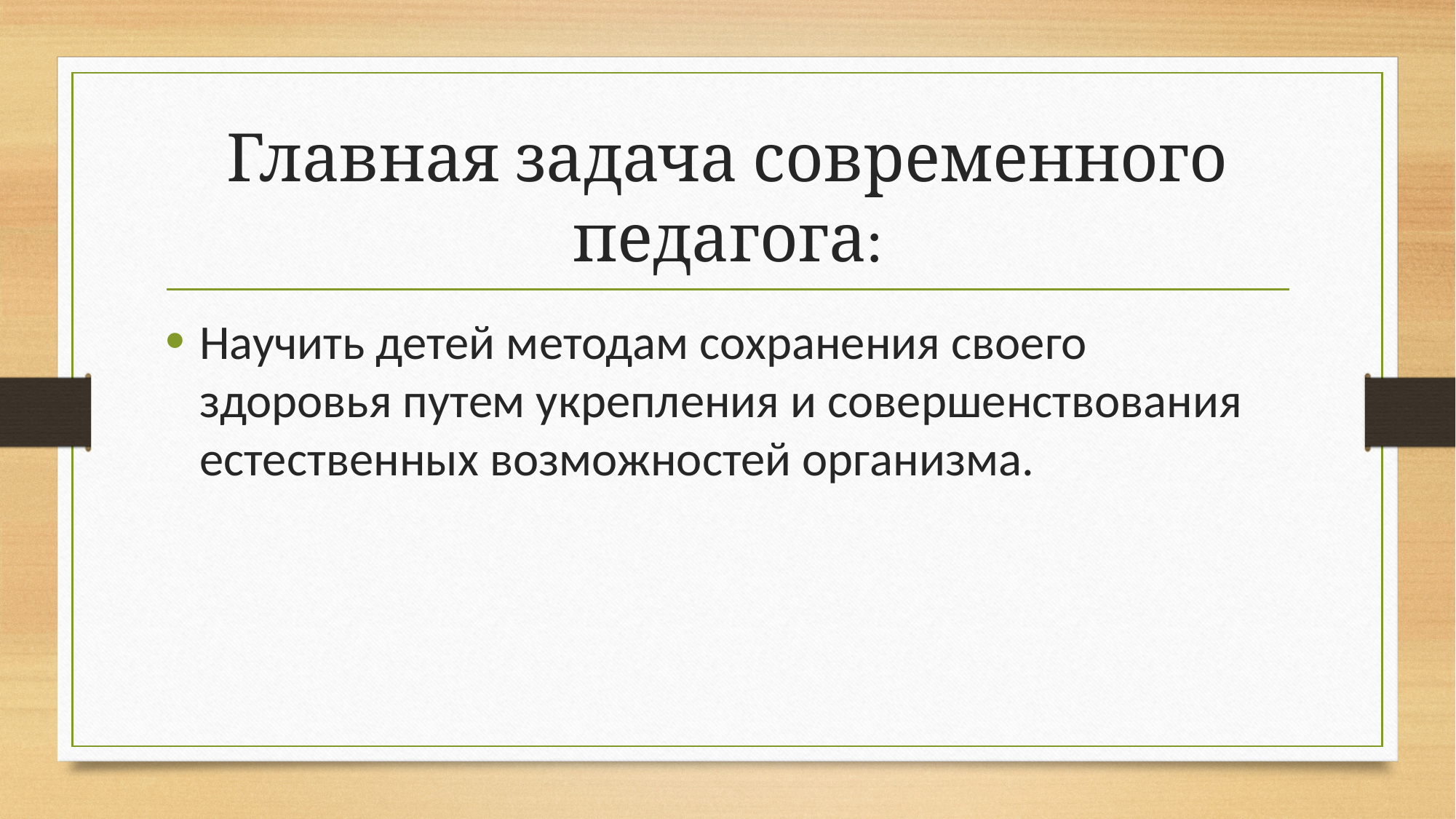

# Главная задача современного педагога:
Научить детей методам сохранения своего здоровья путем укрепления и совершенствования естественных возможностей организма.